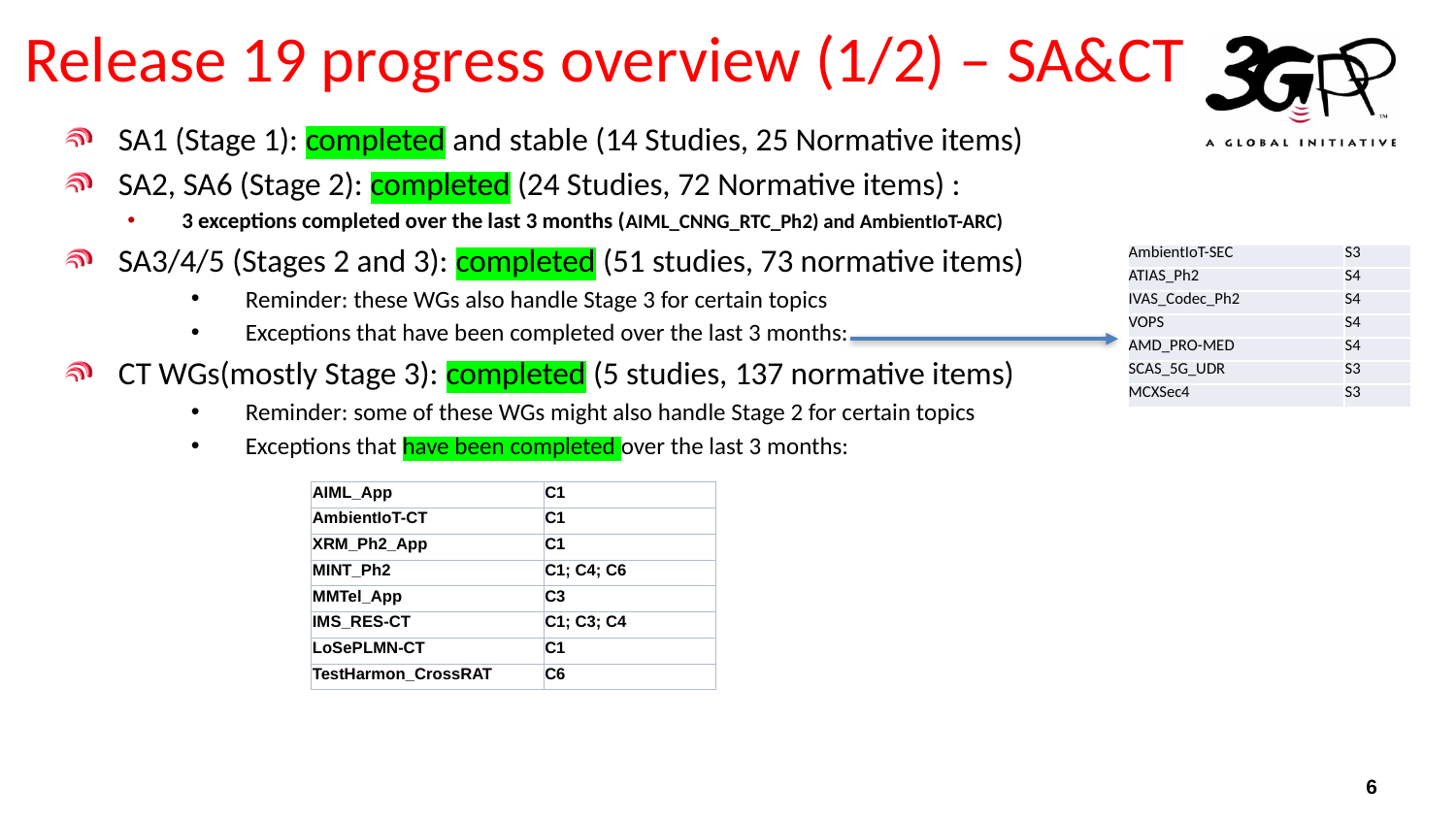

# Release 19 progress overview (1/2) – SA&CT
SA1 (Stage 1): completed and stable (14 Studies, 25 Normative items)
SA2, SA6 (Stage 2): completed (24 Studies, 72 Normative items) :
3 exceptions completed over the last 3 months (AIML_CNNG_RTC_Ph2) and AmbientIoT-ARC)
SA3/4/5 (Stages 2 and 3): completed (51 studies, 73 normative items)
Reminder: these WGs also handle Stage 3 for certain topics
Exceptions that have been completed over the last 3 months:
CT WGs(mostly Stage 3): completed (5 studies, 137 normative items)
Reminder: some of these WGs might also handle Stage 2 for certain topics
Exceptions that have been completed over the last 3 months:

“Code” (ASN.1, Open API) freeze: achieved at TSG#110
Note: one CT item not 100% complete: CT3 aspects of MPS for IMS Messaging and SMS services MPS4msg (96%). This is lead by CT4, impacting CT1, CT3 and CT4. It will be completed by CRs later on (remaining in Rel-19).

| AmbientIoT-SEC | S3 |
| --- | --- |
| ATIAS\_Ph2 | S4 |
| IVAS\_Codec\_Ph2 | S4 |
| VOPS | S4 |
| AMD\_PRO-MED | S4 |
| SCAS\_5G\_UDR | S3 |
| MCXSec4 | S3 |
| AIML\_App | C1 |
| --- | --- |
| AmbientIoT-CT | C1 |
| XRM\_Ph2\_App | C1 |
| MINT\_Ph2 | C1; C4; C6 |
| MMTel\_App | C3 |
| IMS\_RES-CT | C1; C3; C4 |
| LoSePLMN-CT | C1 |
| TestHarmon\_CrossRAT | C6 |